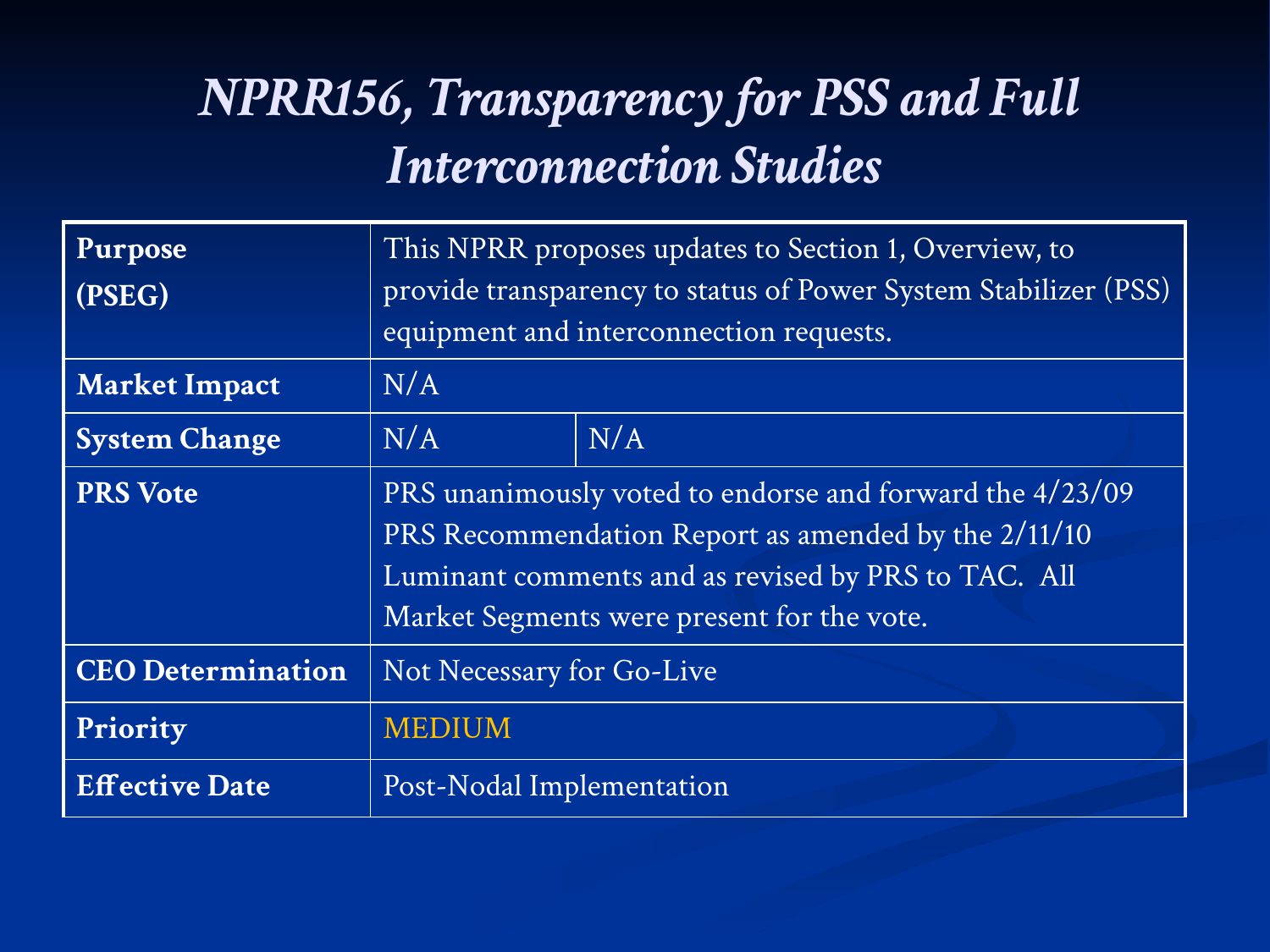

# NPRR156, Transparency for PSS and Full Interconnection Studies
| Purpose (PSEG) | This NPRR proposes updates to Section 1, Overview, to provide transparency to status of Power System Stabilizer (PSS) equipment and interconnection requests. |  |
| --- | --- | --- |
| Market Impact | N/A |  |
| System Change | N/A | N/A |
| PRS Vote | PRS unanimously voted to endorse and forward the 4/23/09 PRS Recommendation Report as amended by the 2/11/10 Luminant comments and as revised by PRS to TAC. All Market Segments were present for the vote. |  |
| CEO Determination | Not Necessary for Go-Live |  |
| Priority | MEDIUM |  |
| Effective Date | Post-Nodal Implementation |  |